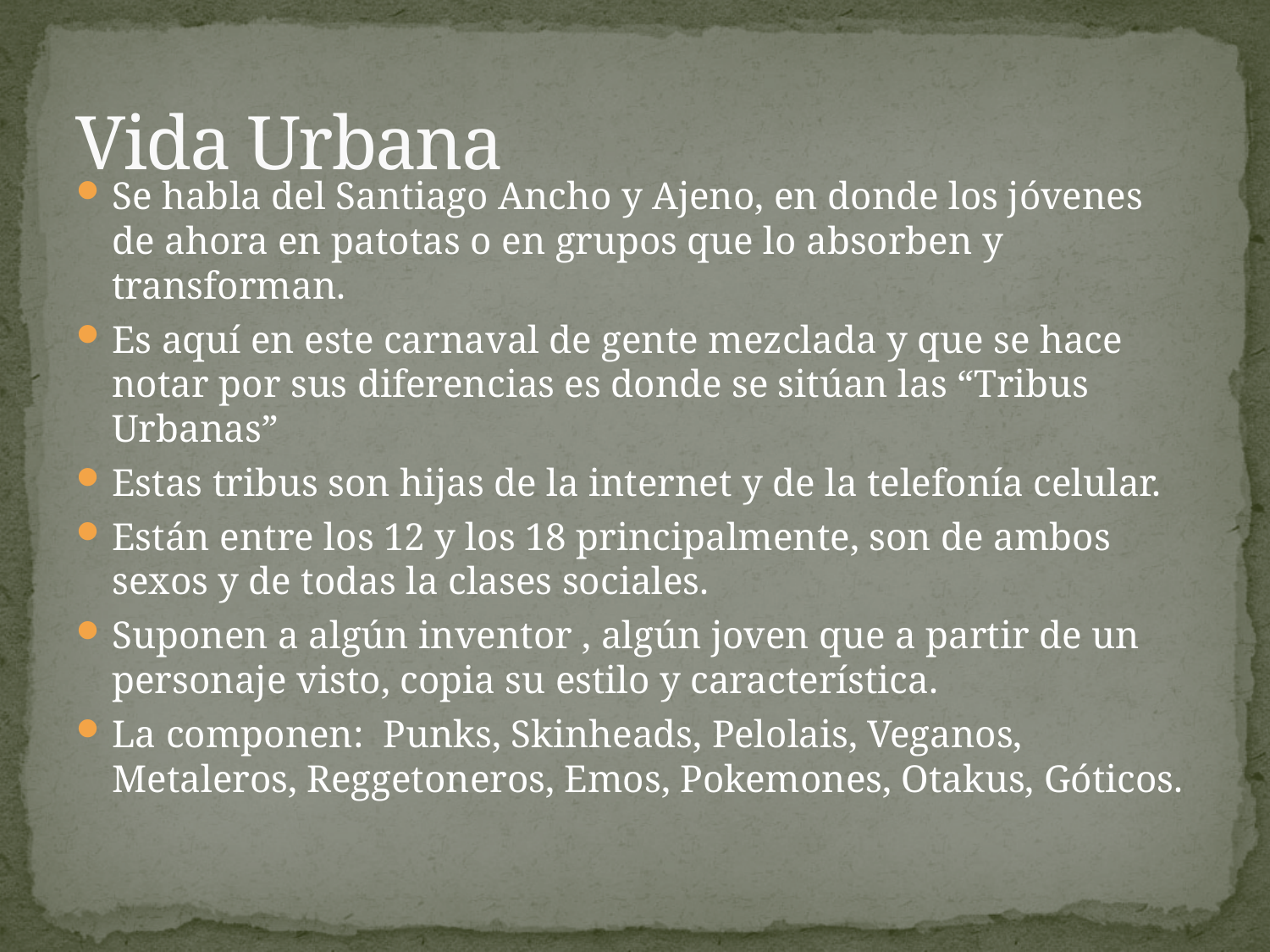

# Vida Urbana
Se habla del Santiago Ancho y Ajeno, en donde los jóvenes de ahora en patotas o en grupos que lo absorben y transforman.
Es aquí en este carnaval de gente mezclada y que se hace notar por sus diferencias es donde se sitúan las “Tribus Urbanas”
Estas tribus son hijas de la internet y de la telefonía celular.
Están entre los 12 y los 18 principalmente, son de ambos sexos y de todas la clases sociales.
Suponen a algún inventor , algún joven que a partir de un personaje visto, copia su estilo y característica.
La componen:  Punks, Skinheads, Pelolais, Veganos, Metaleros, Reggetoneros, Emos, Pokemones, Otakus, Góticos.